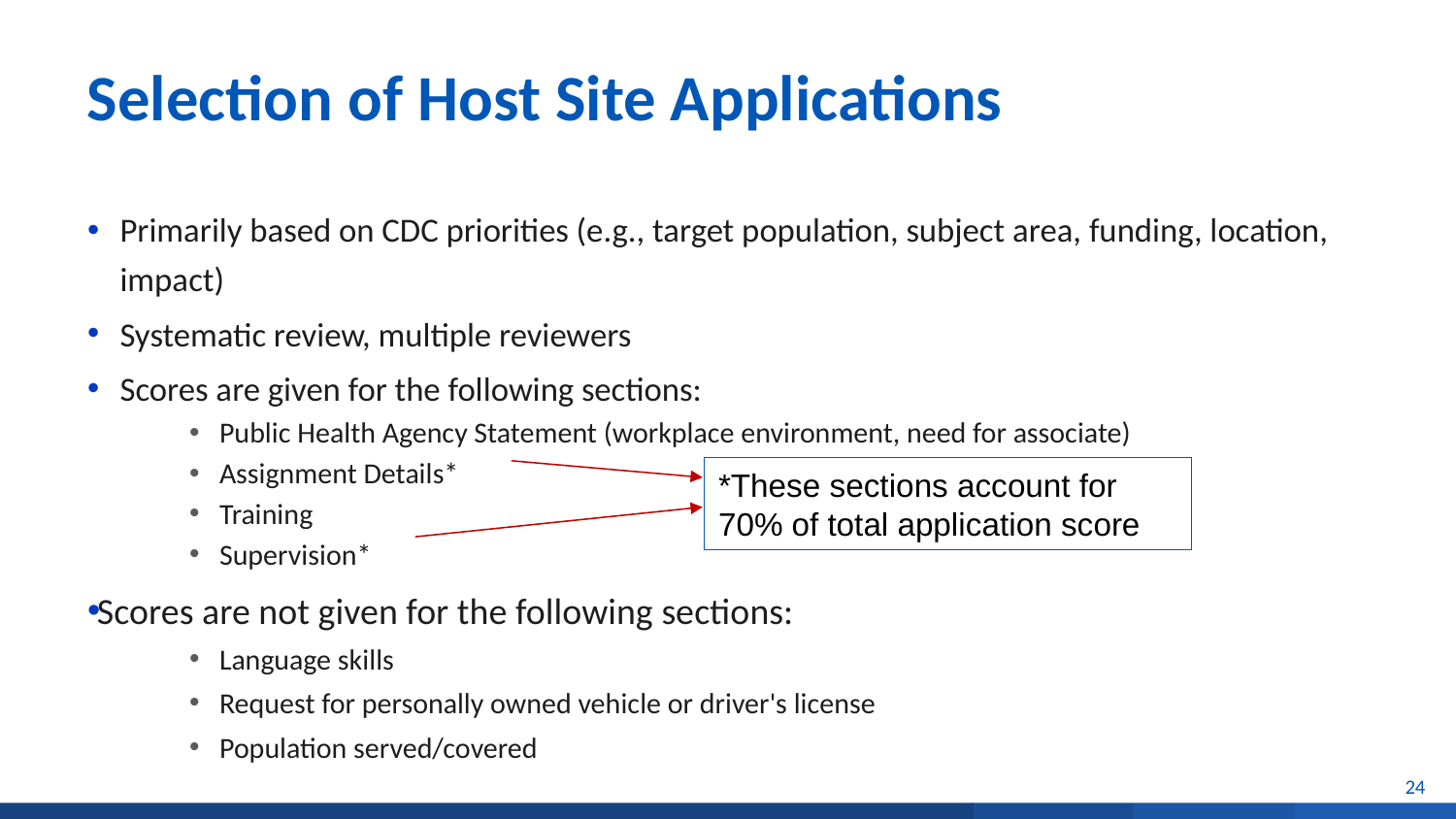

# Selection of Host Site Applications
Primarily based on CDC priorities (e.g., target population, subject area, funding, location, impact)
Systematic review, multiple reviewers
Scores are given for the following sections:
Public Health Agency Statement (workplace environment, need for associate)
Assignment Details*
Training
Supervision*
Scores are not given for the following sections:
Language skills
Request for personally owned vehicle or driver's license
Population served/covered
*These sections account for 70% of total application score
24